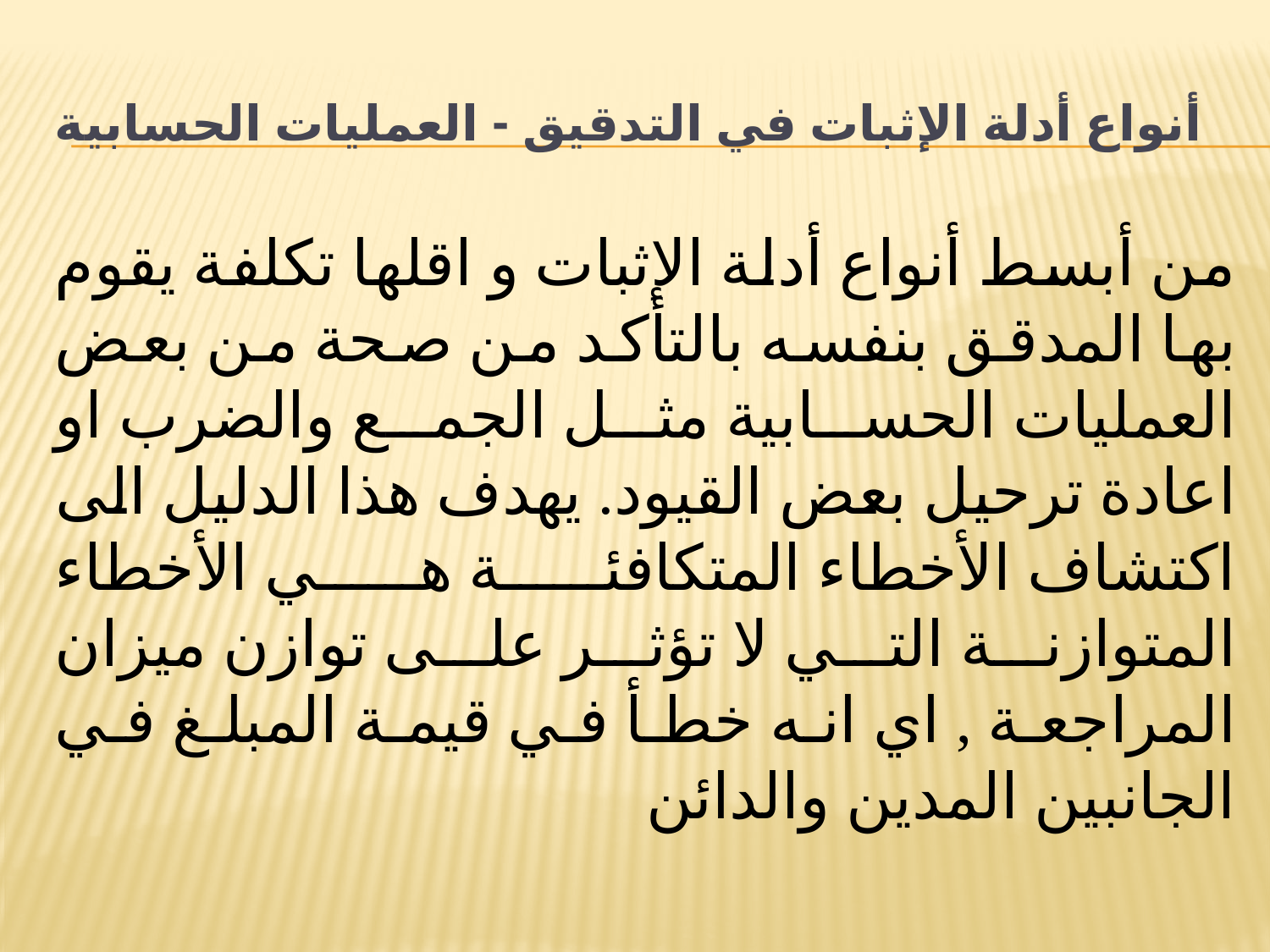

# أنواع أدلة الإثبات في التدقيق - العمليات الحسابية
من أبسط أنواع أدلة الإثبات و اقلها تكلفة يقوم بها المدقق بنفسه بالتأكد من صحة من بعض العمليات الحسابية مثل الجمع والضرب او اعادة ترحيل بعض القيود. يهدف هذا الدليل الى اكتشاف الأخطاء المتكافئة هي الأخطاء المتوازنة التي لا تؤثر على توازن ميزان المراجعة , اي انه خطأ في قيمة المبلغ في الجانبين المدين والدائن